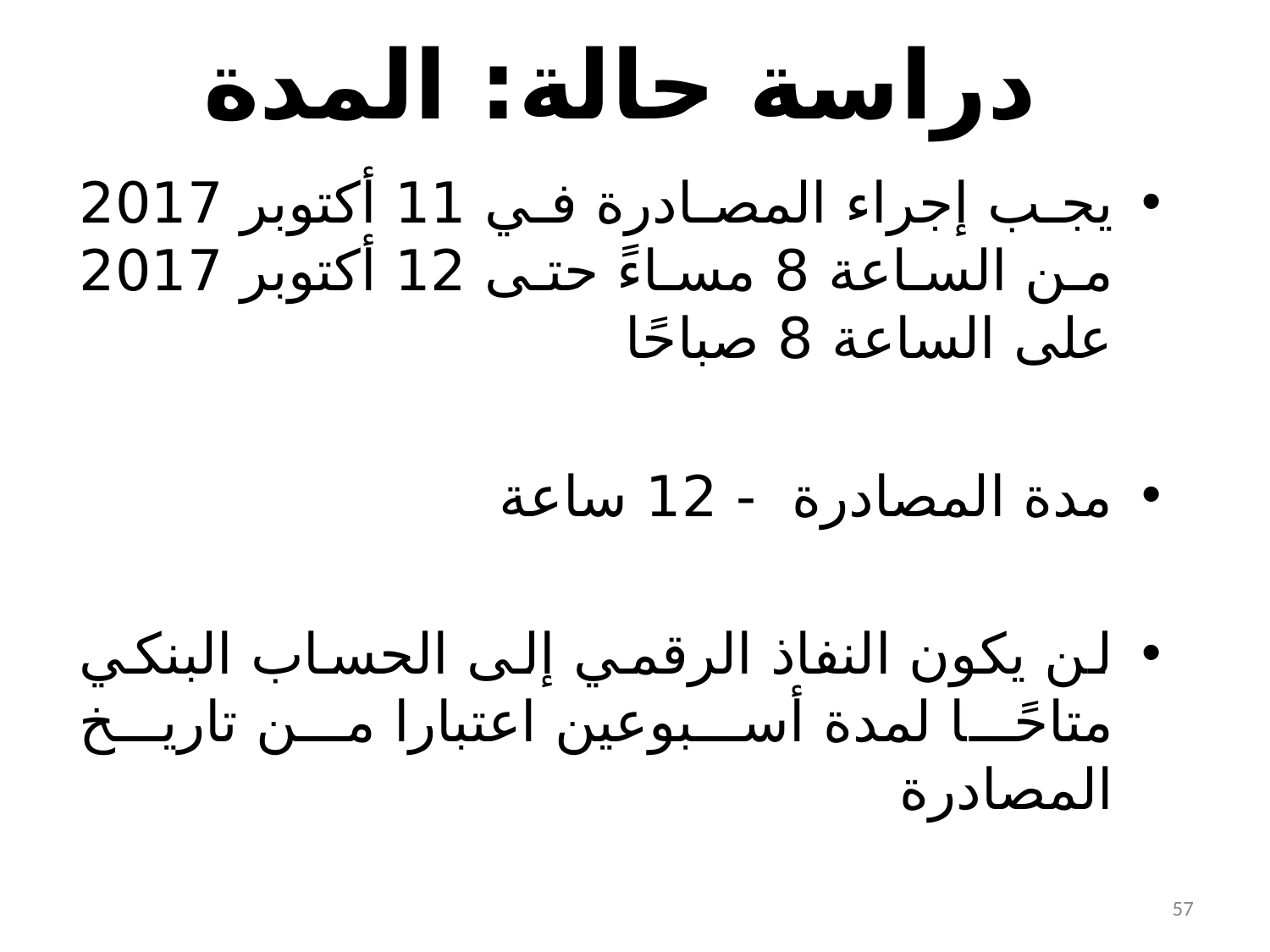

# دراسة حالة: المدة
يجب إجراء المصادرة في 11 أكتوبر 2017 من الساعة 8 مساءً حتى 12 أكتوبر 2017 على الساعة 8 صباحًا

مدة المصادرة  - 12 ساعة

لن يكون النفاذ الرقمي إلى الحساب البنكي متاحًا لمدة أسبوعين اعتبارا من تاريخ المصادرة
57